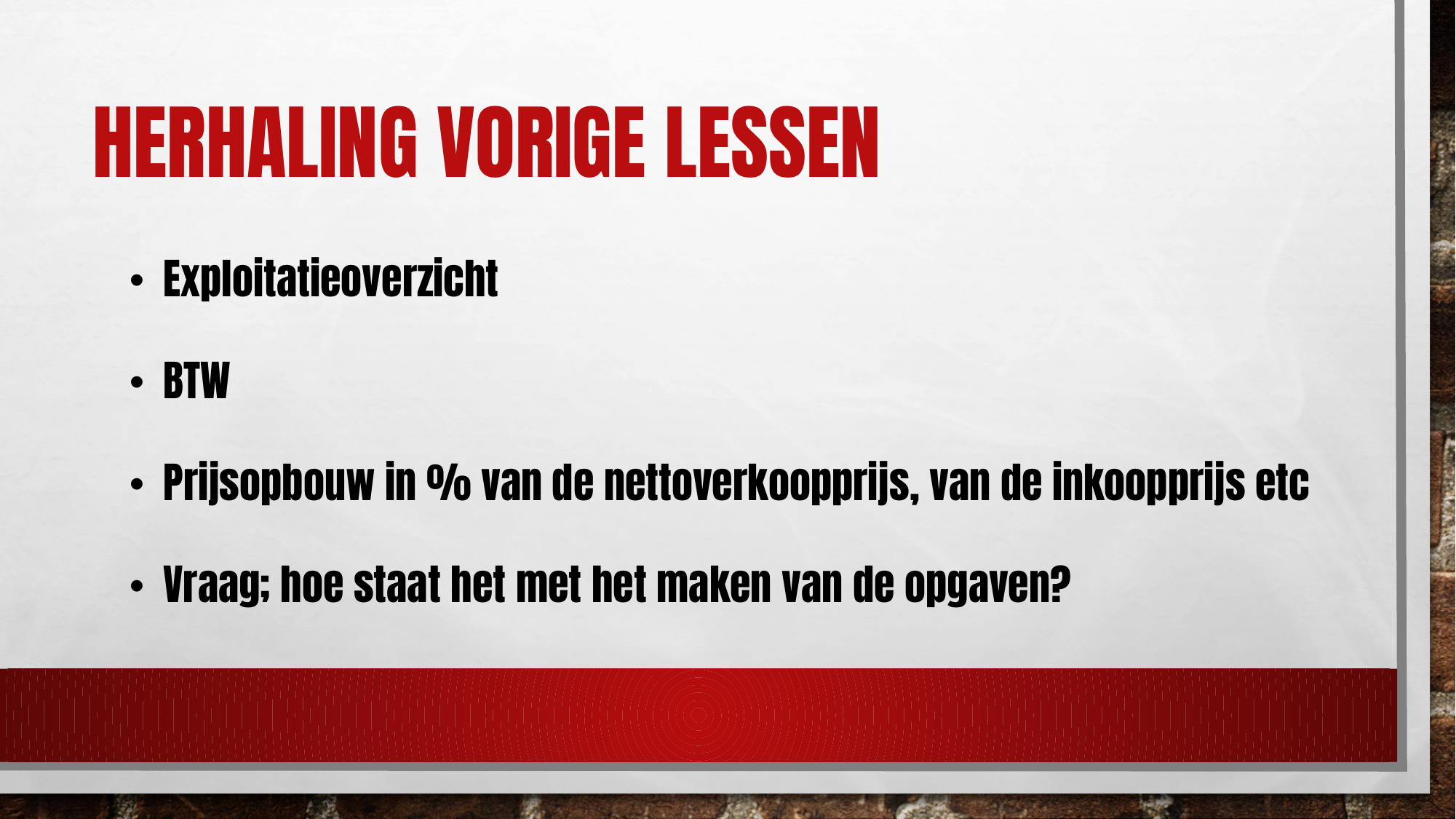

# Herhaling vorige lessen
Exploitatieoverzicht

BTW

Prijsopbouw in % van de nettoverkoopprijs, van de inkoopprijs etc

Vraag; hoe staat het met het maken van de opgaven?